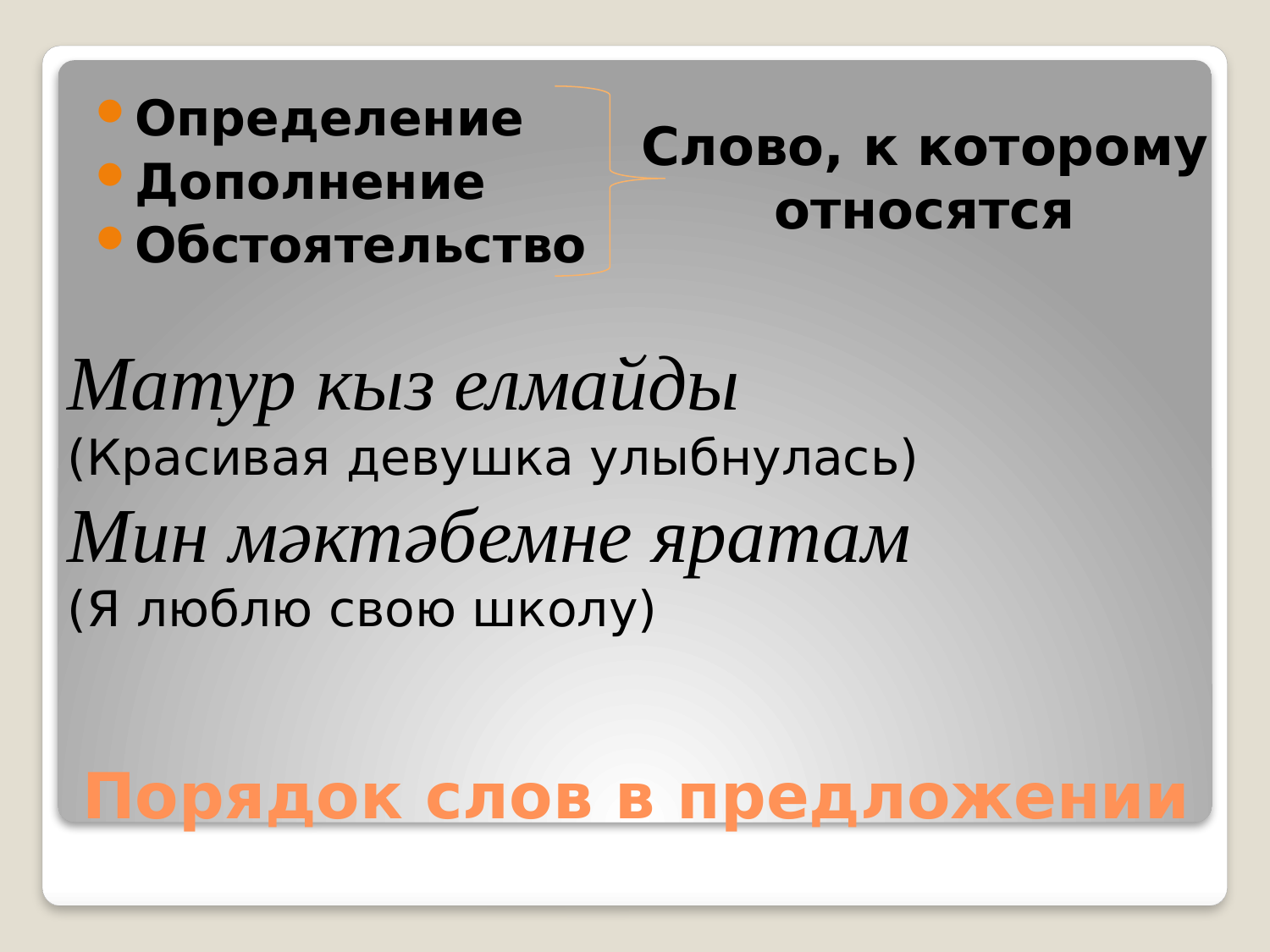

Определение
Дополнение
Обстоятельство

Слово, к которому относятся
Матур кыз елмайды
(Красивая девушка улыбнулась)
Мин мәктәбемне яратам
(Я люблю свою школу)
# Порядок слов в предложении